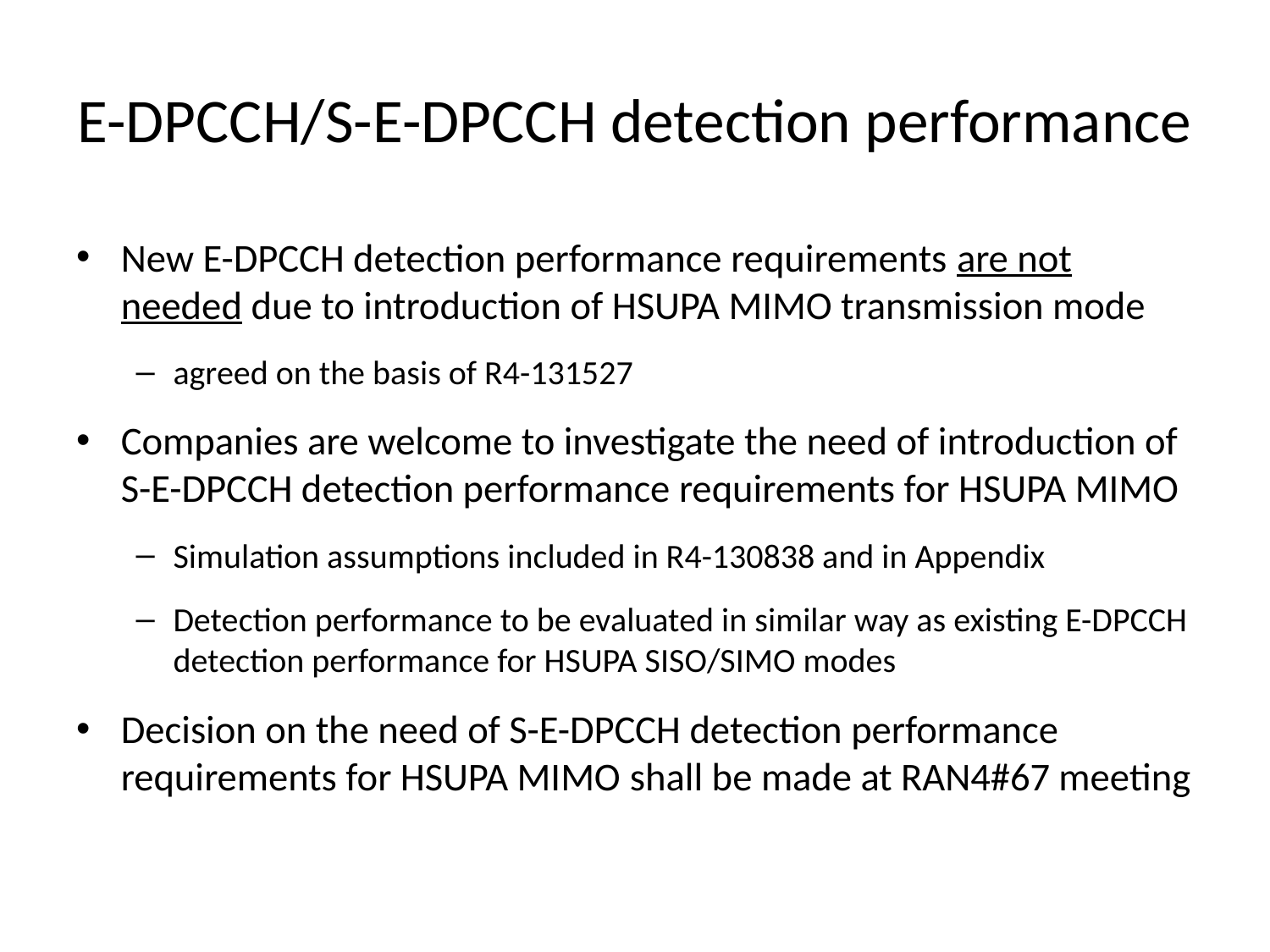

# E-DPCCH/S-E-DPCCH detection performance
New E-DPCCH detection performance requirements are not needed due to introduction of HSUPA MIMO transmission mode
agreed on the basis of R4-131527
Companies are welcome to investigate the need of introduction of S-E-DPCCH detection performance requirements for HSUPA MIMO
Simulation assumptions included in R4-130838 and in Appendix
Detection performance to be evaluated in similar way as existing E-DPCCH detection performance for HSUPA SISO/SIMO modes
Decision on the need of S-E-DPCCH detection performance requirements for HSUPA MIMO shall be made at RAN4#67 meeting